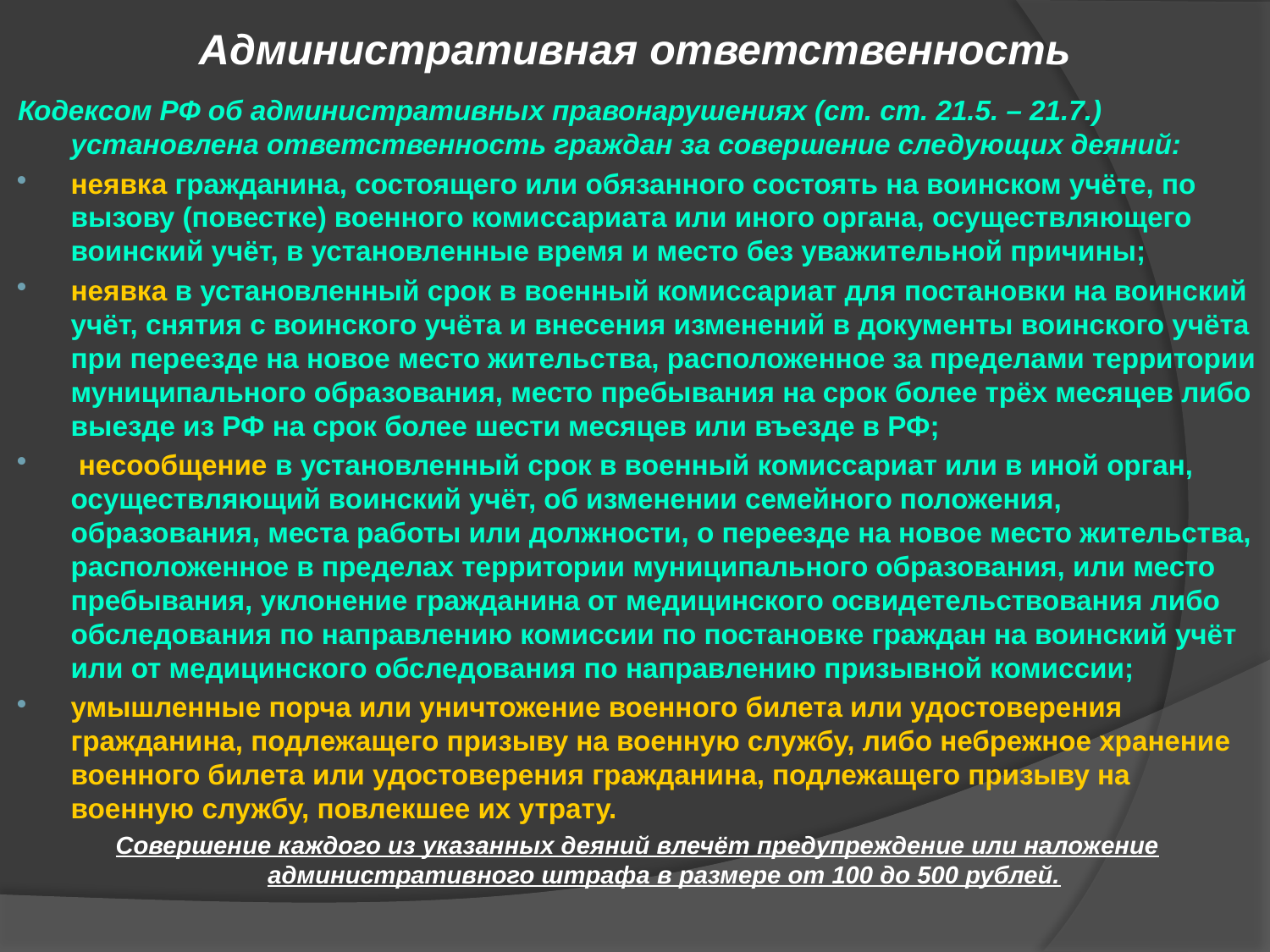

# Административная ответственность
Кодексом РФ об административных правонарушениях (ст. ст. 21.5. – 21.7.) установлена ответственность граждан за совершение следующих деяний:
неявка гражданина, состоящего или обязанного состоять на воинском учёте, по вызову (повестке) военного комиссариата или иного органа, осуществляющего воинский учёт, в установленные время и место без уважительной причины;
неявка в установленный срок в военный комиссариат для постановки на воинский учёт, снятия с воинского учёта и внесения изменений в документы воинского учёта при переезде на новое место жительства, расположенное за пределами территории муниципального образования, место пребывания на срок более трёх месяцев либо выезде из РФ на срок более шести месяцев или въезде в РФ;
 несообщение в установленный срок в военный комиссариат или в иной орган, осуществляющий воинский учёт, об изменении семейного положения, образования, места работы или должности, о переезде на новое место жительства, расположенное в пределах территории муниципального образования, или место пребывания, уклонение гражданина от медицинского освидетельствования либо обследования по направлению комиссии по постановке граждан на воинский учёт или от медицинского обследования по направлению призывной комиссии;
умышленные порча или уничтожение военного билета или удостоверения гражданина, подлежащего призыву на военную службу, либо небрежное хранение военного билета или удостоверения гражданина, подлежащего призыву на военную службу, повлекшее их утрату.
Совершение каждого из указанных деяний влечёт предупреждение или наложение административного штрафа в размере от 100 до 500 рублей.